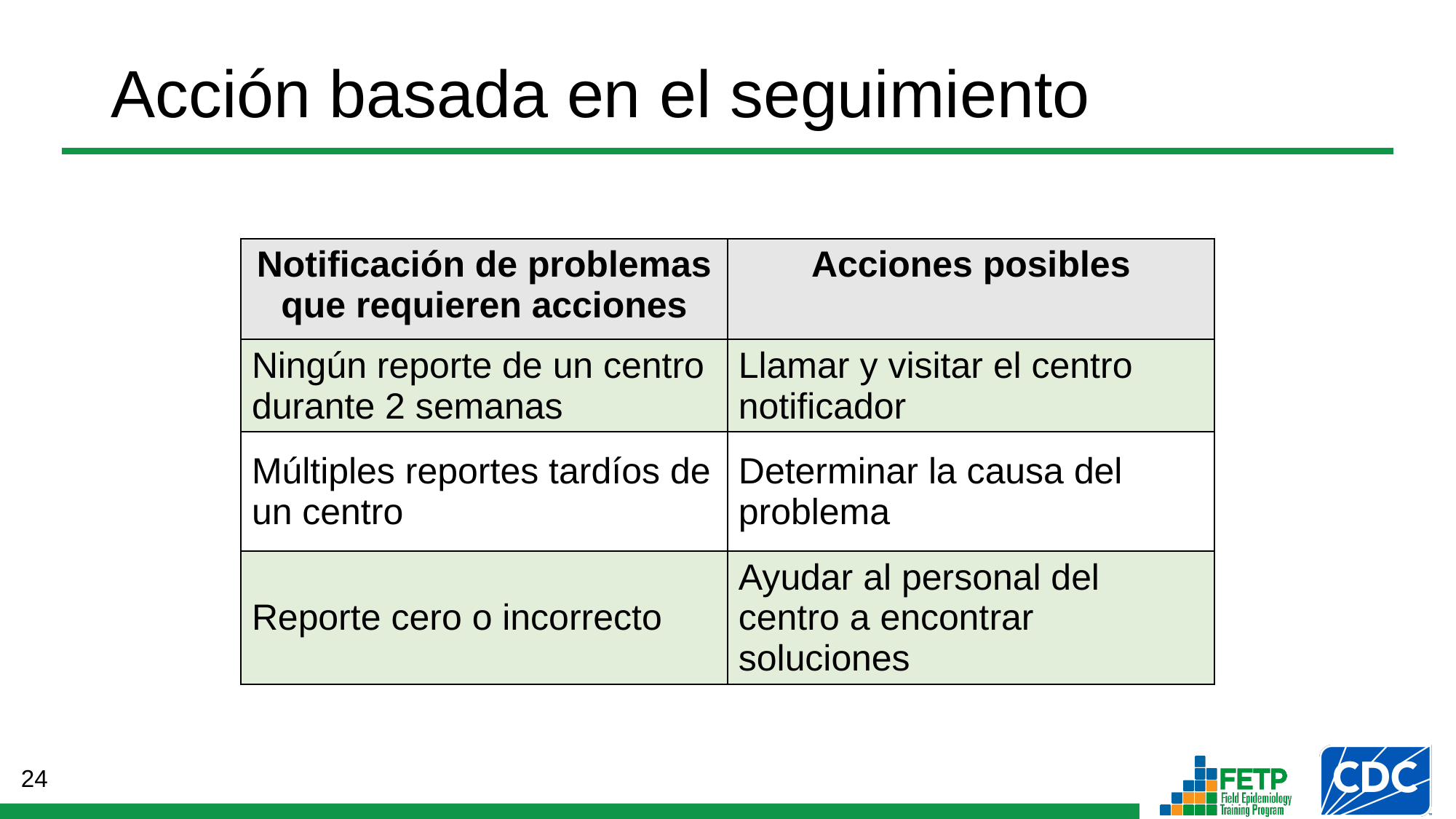

# Acción basada en el seguimiento
| Notificación de problemas que requieren acciones | Acciones posibles |
| --- | --- |
| Ningún reporte de un centro durante 2 semanas | Llamar y visitar el centro notificador |
| Múltiples reportes tardíos de un centro | Determinar la causa del problema |
| Reporte cero o incorrecto | Ayudar al personal del centro a encontrar soluciones |